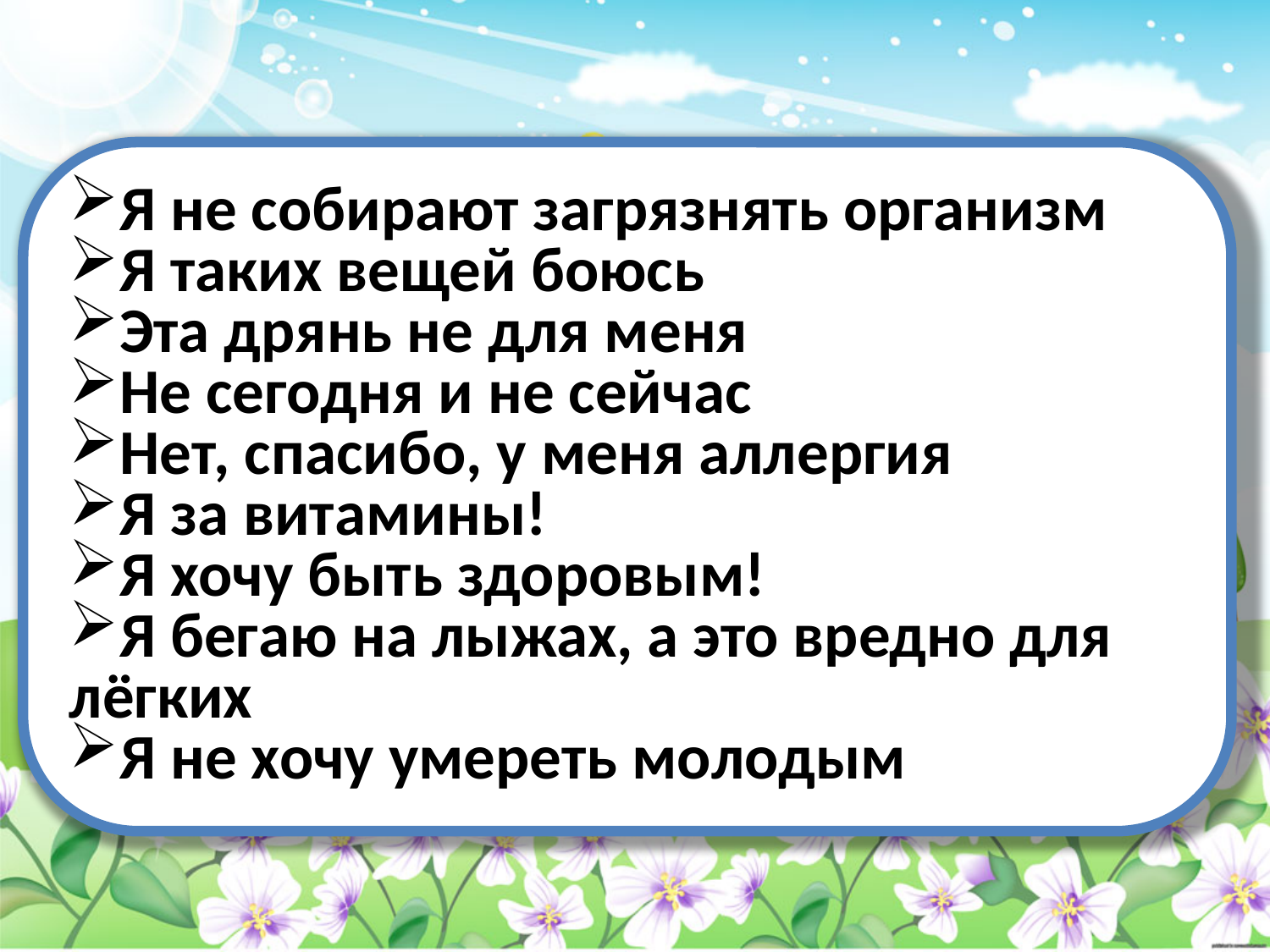

#
Я не собирают загрязнять организм
Я таких вещей боюсь
Эта дрянь не для меня
Не сегодня и не сейчас
Нет, спасибо, у меня аллергия
Я за витамины!
Я хочу быть здоровым!
Я бегаю на лыжах, а это вредно для лёгких
Я не хочу умереть молодым